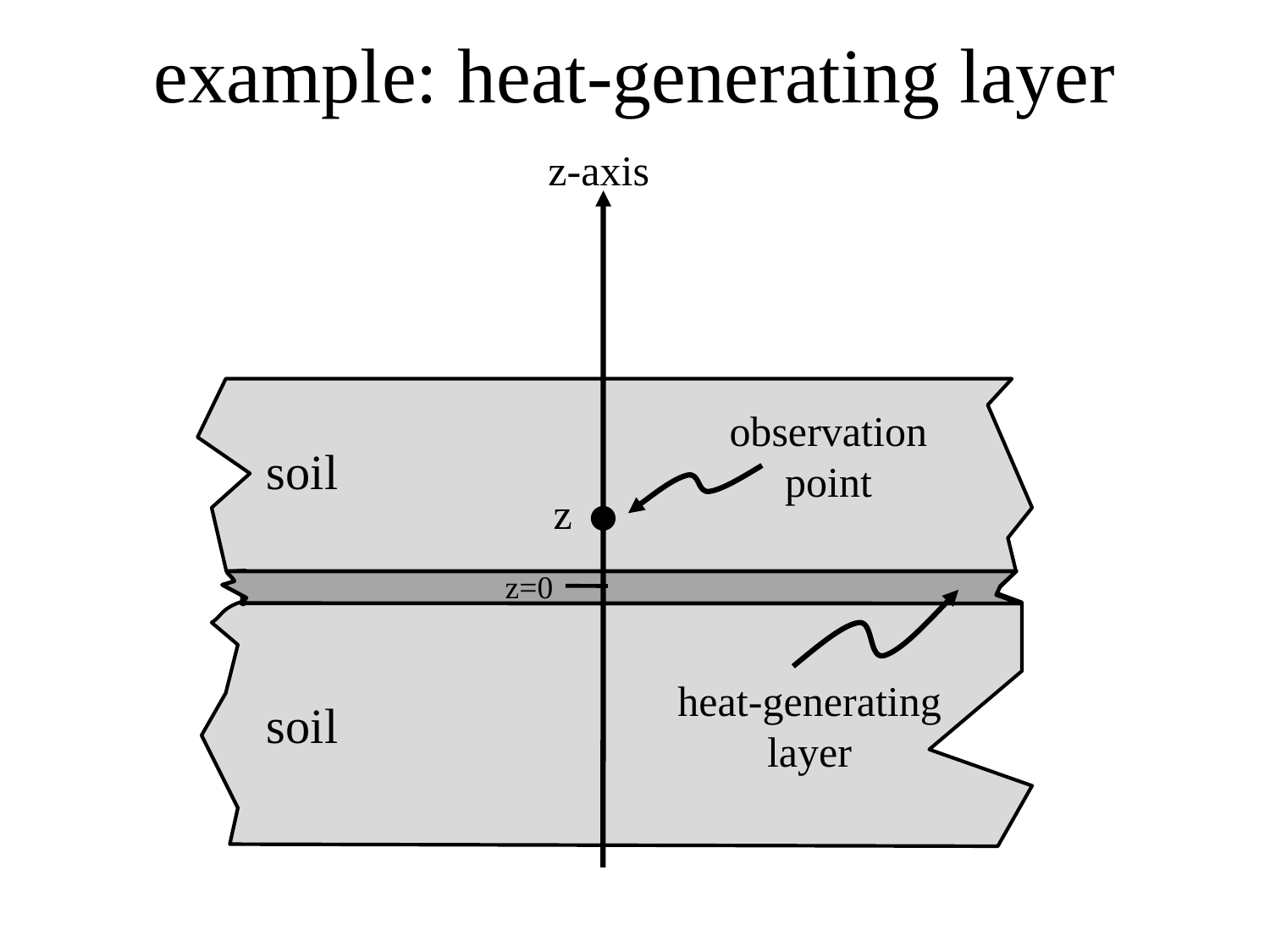

# example: heat-generating layer
z-axis

observation point
soil

z

z=0

heat-generating layer
soil